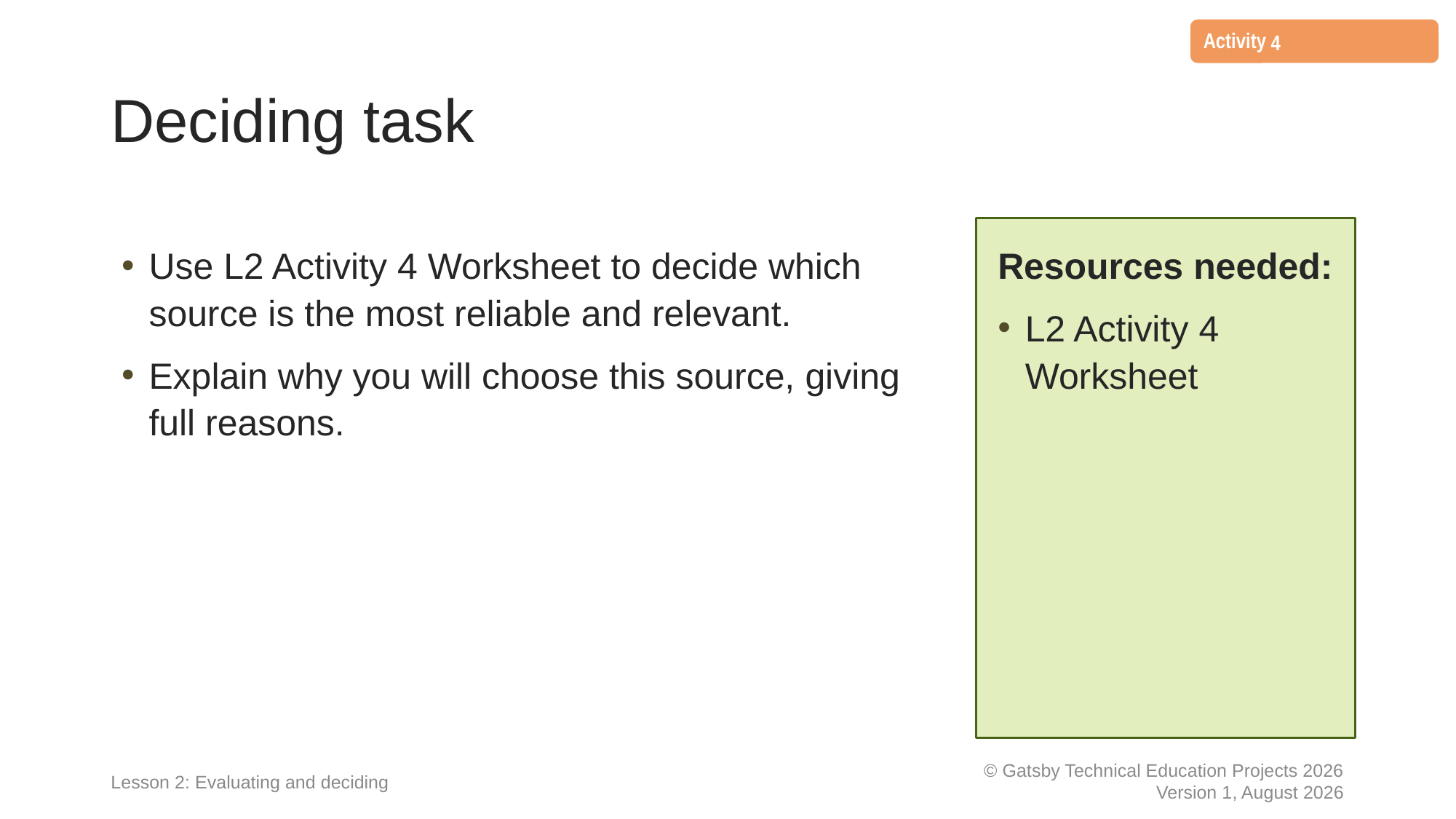

4
# Deciding task
Use L2 Activity 4 Worksheet to decide which source is the most reliable and relevant.
Explain why you will choose this source, giving full reasons.
Resources needed:
L2 Activity 4 Worksheet
Lesson 2: Evaluating and deciding